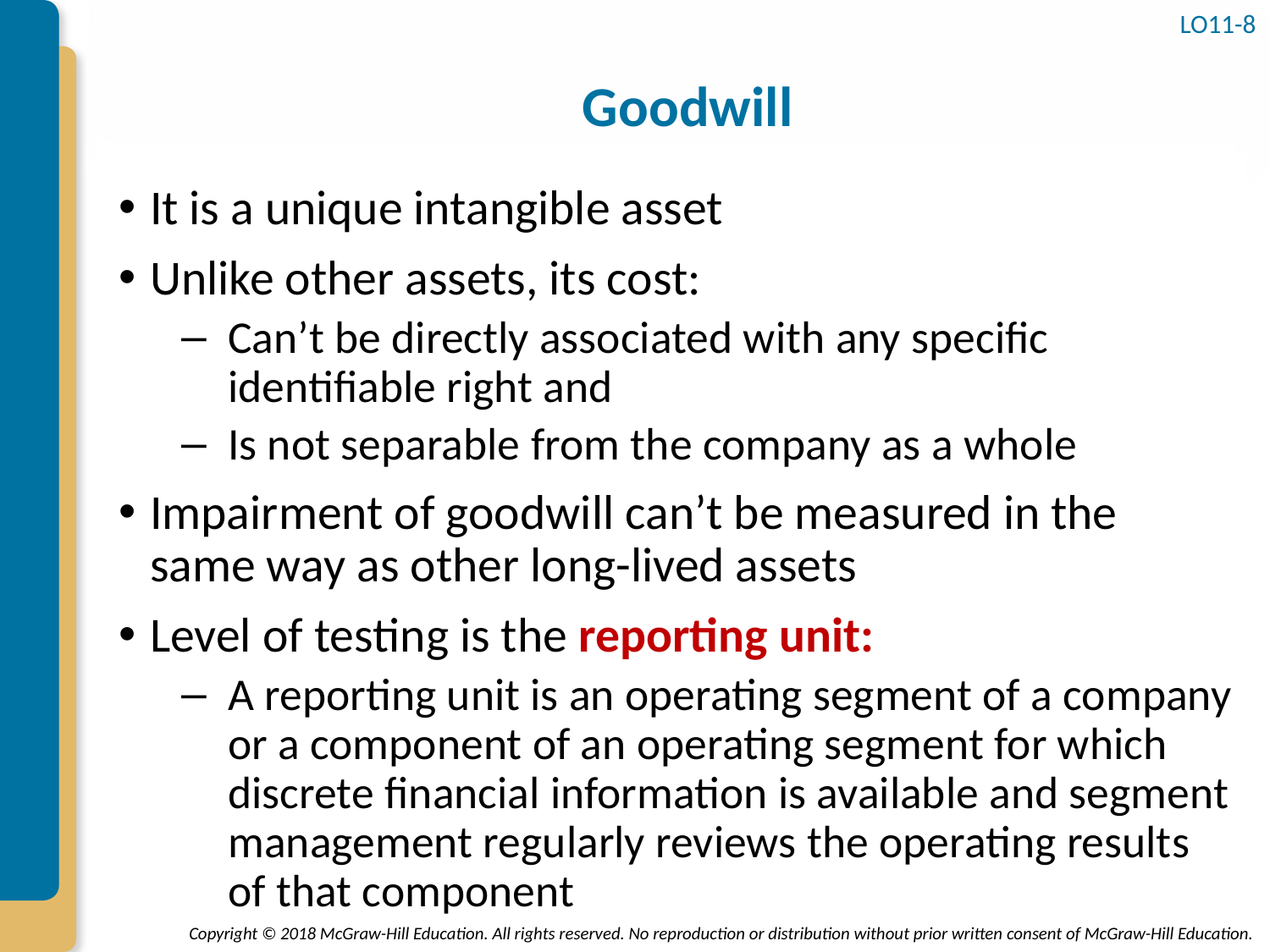

# Goodwill
LO11-8
It is a unique intangible asset
Unlike other assets, its cost:
Can’t be directly associated with any specific identifiable right and
Is not separable from the company as a whole
Impairment of goodwill can’t be measured in the same way as other long-lived assets
Level of testing is the reporting unit:
A reporting unit is an operating segment of a company or a component of an operating segment for which discrete financial information is available and segment management regularly reviews the operating results of that component